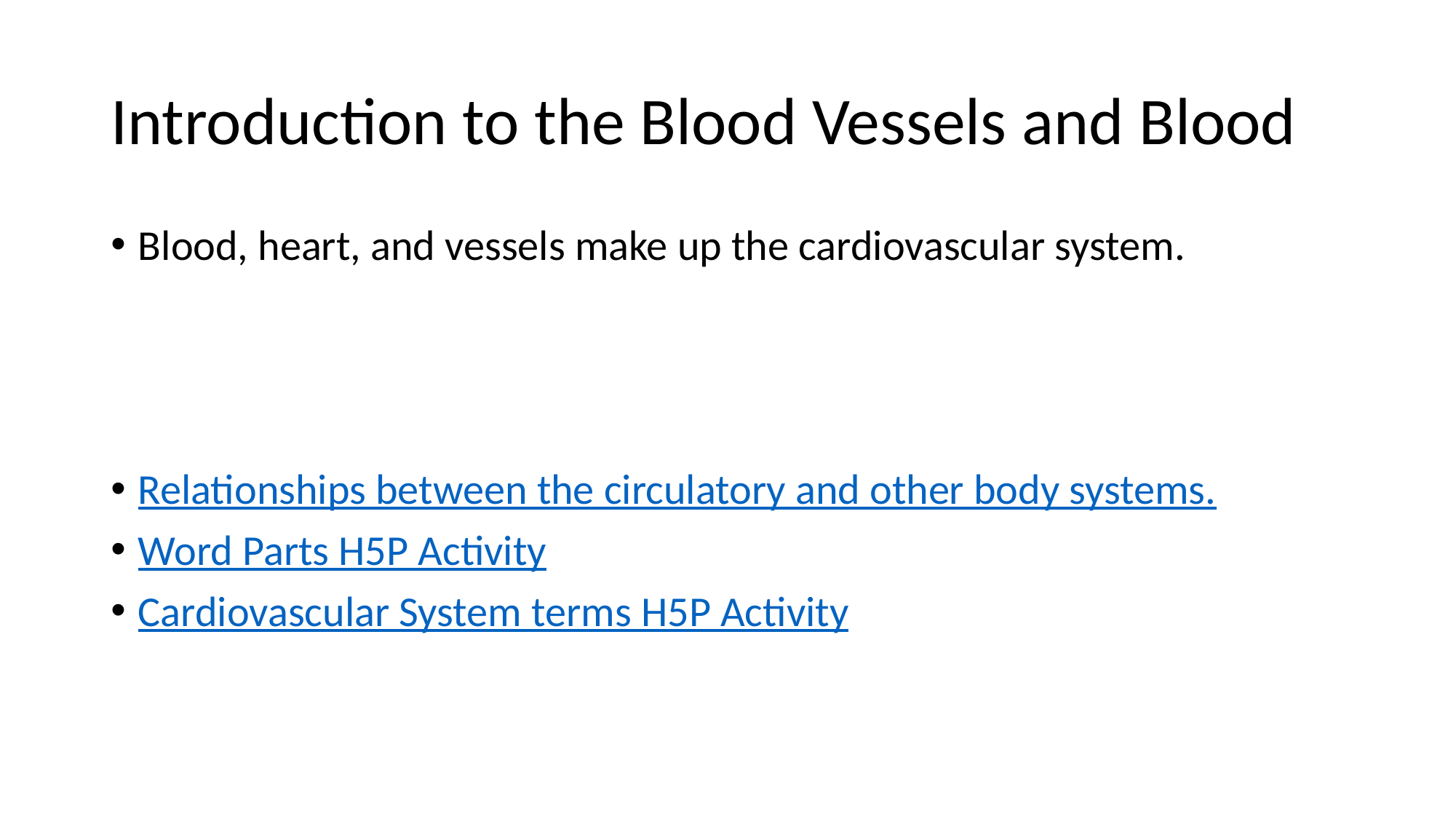

# Introduction to the Blood Vessels and Blood
Blood, heart, and vessels make up the cardiovascular system.

Relationships between the circulatory and other body systems.
Word Parts H5P Activity
Cardiovascular System terms H5P Activity